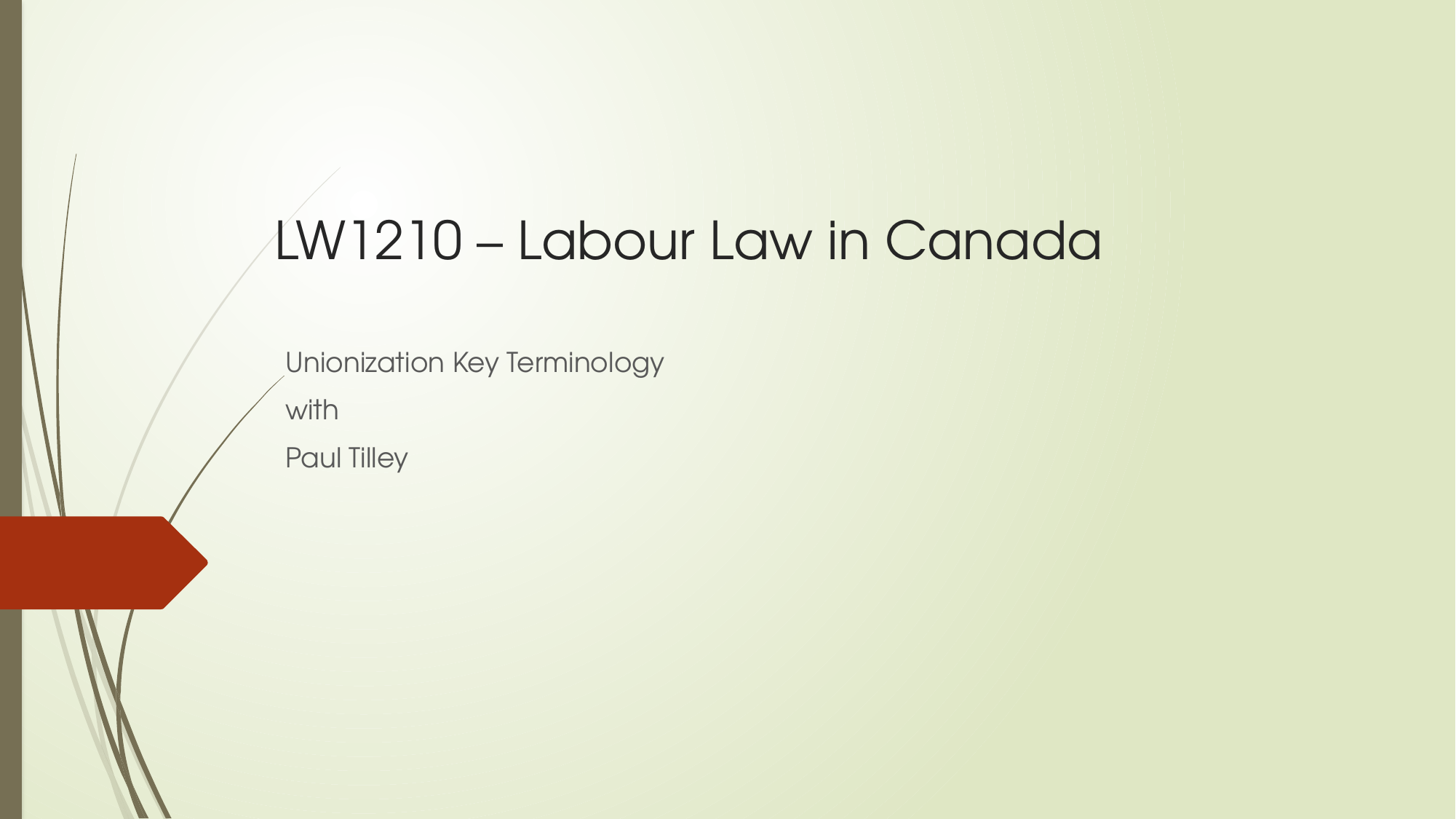

# LW1210 – Labour Law in Canada
Unionization Key Terminology
with
Paul Tilley